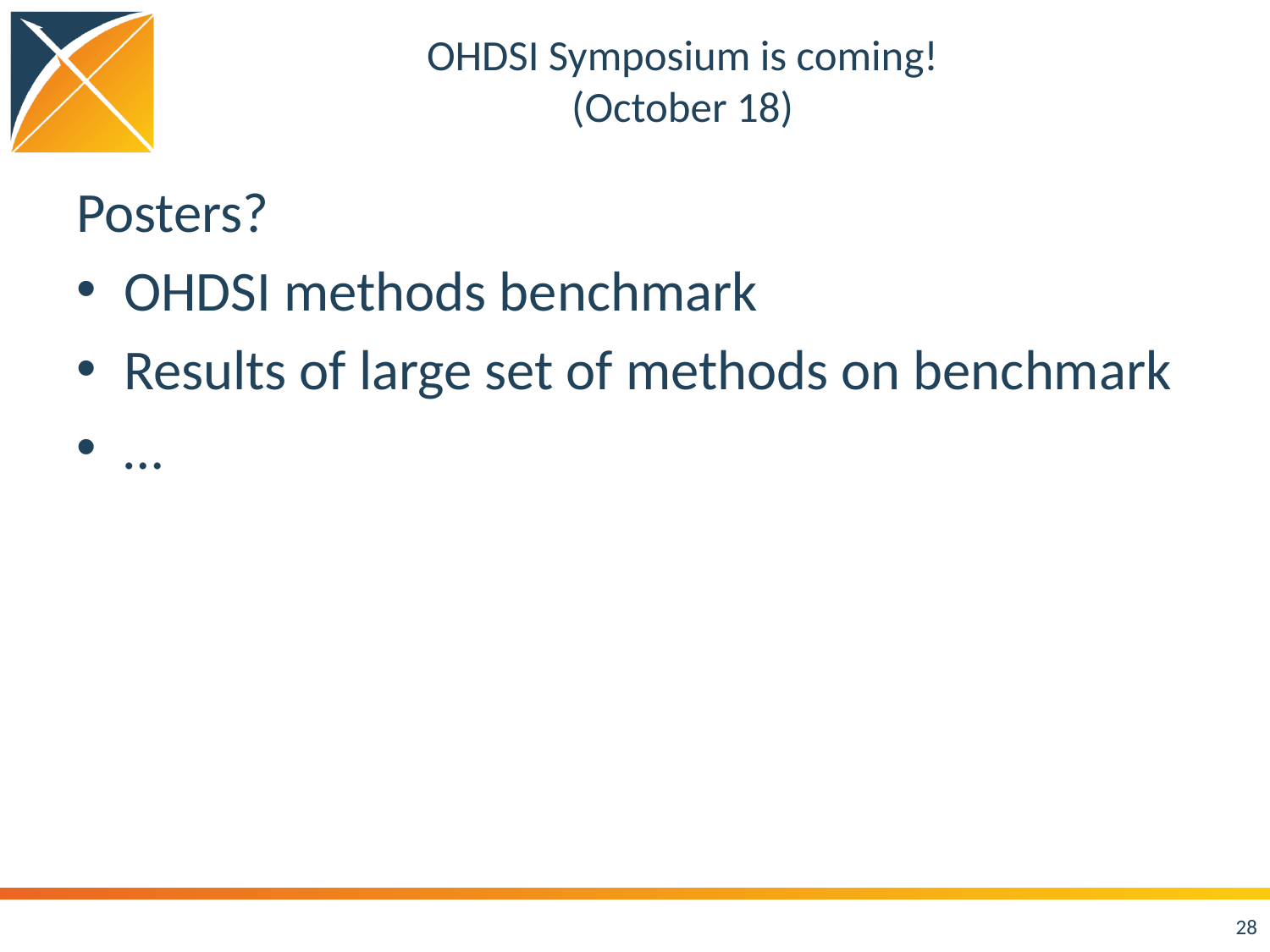

# OHDSI Symposium is coming! (October 18)
Posters?
OHDSI methods benchmark
Results of large set of methods on benchmark
…
28